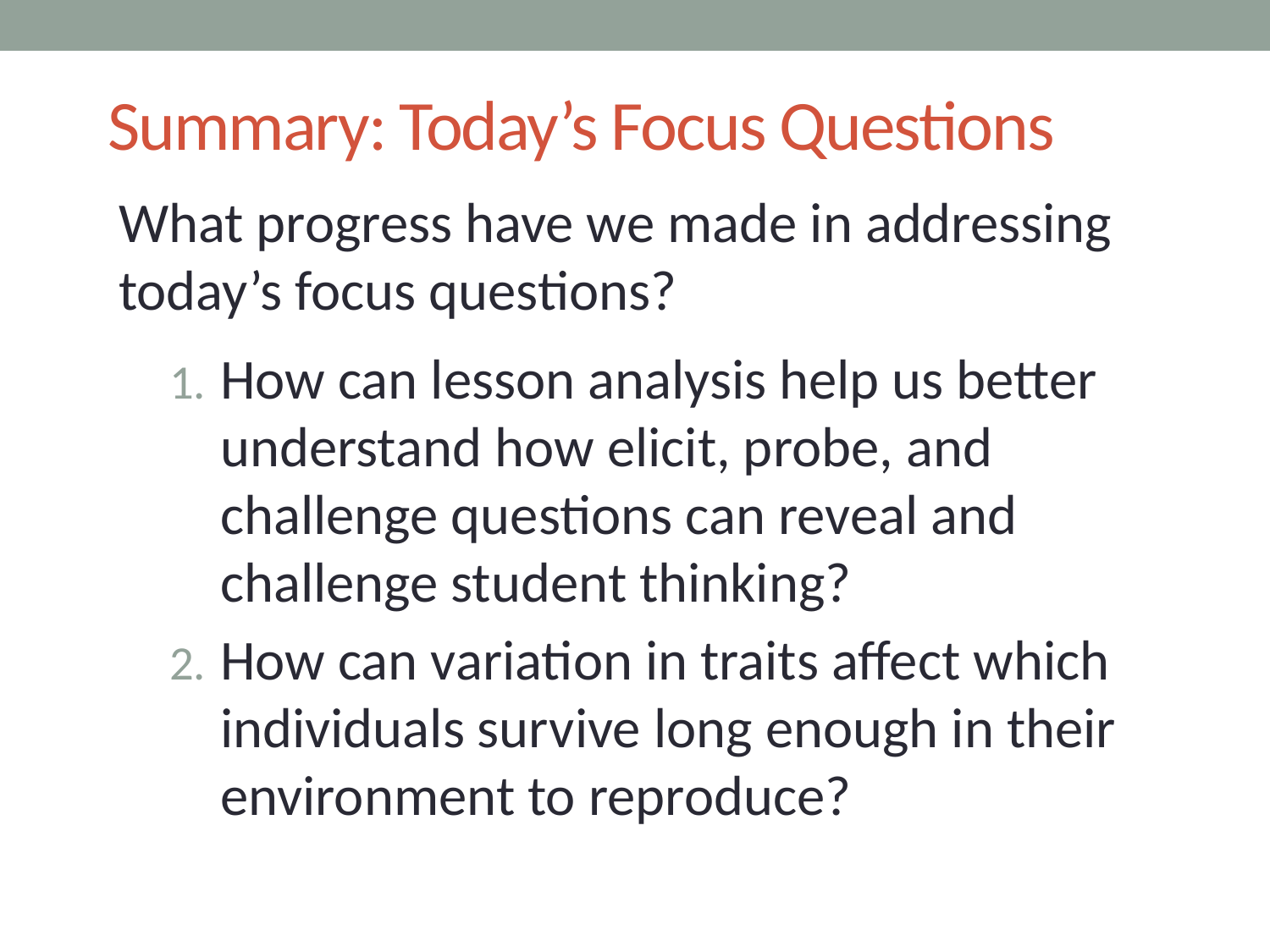

# Summary: Today’s Focus Questions
What progress have we made in addressing today’s focus questions?
How can lesson analysis help us better understand how elicit, probe, and challenge questions can reveal and challenge student thinking?
How can variation in traits affect which individuals survive long enough in their environment to reproduce?